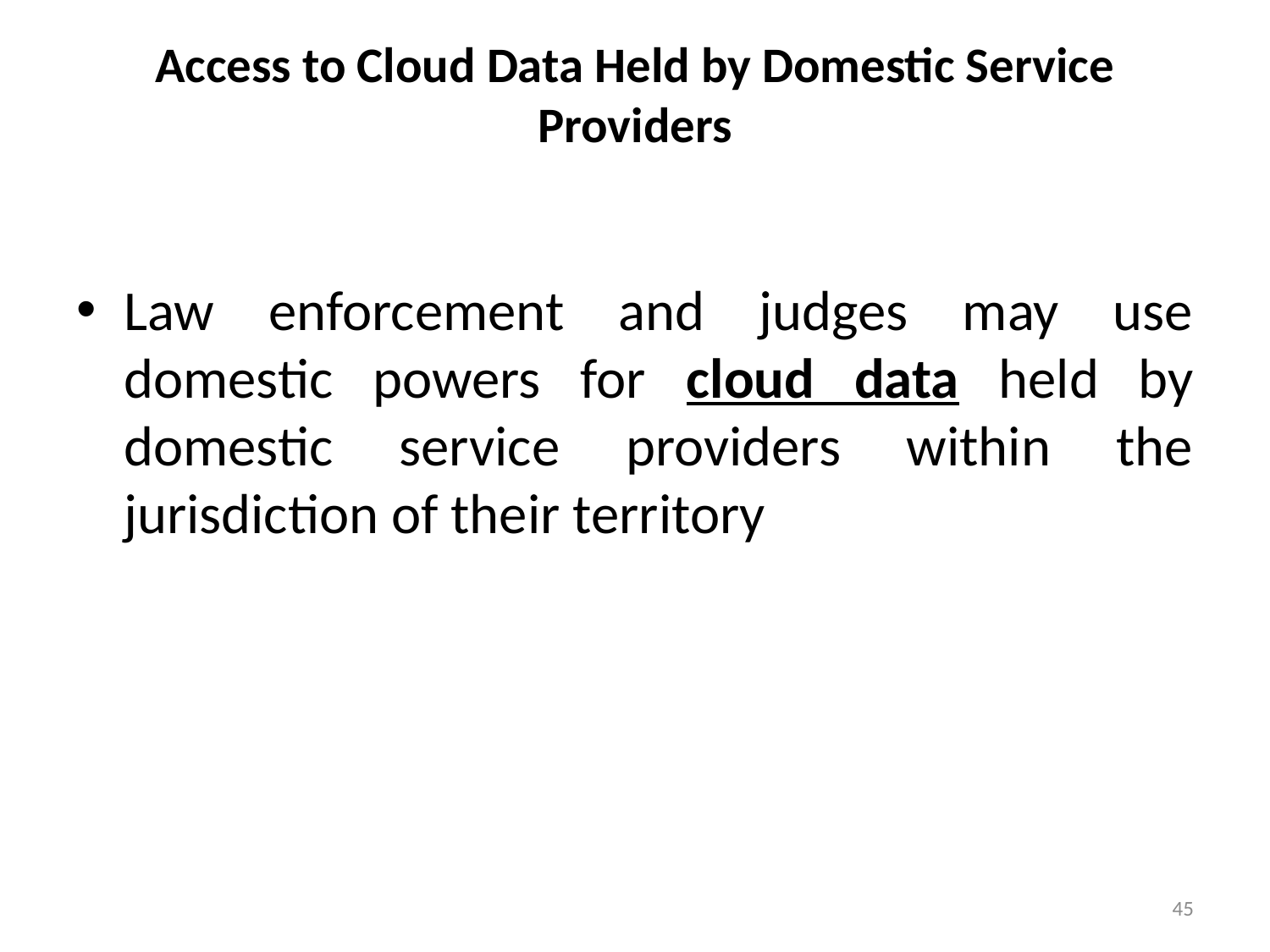

# Access to Cloud Data Held by Domestic Service Providers
Law enforcement and judges may use domestic powers for cloud data held by domestic service providers within the jurisdiction of their territory
45